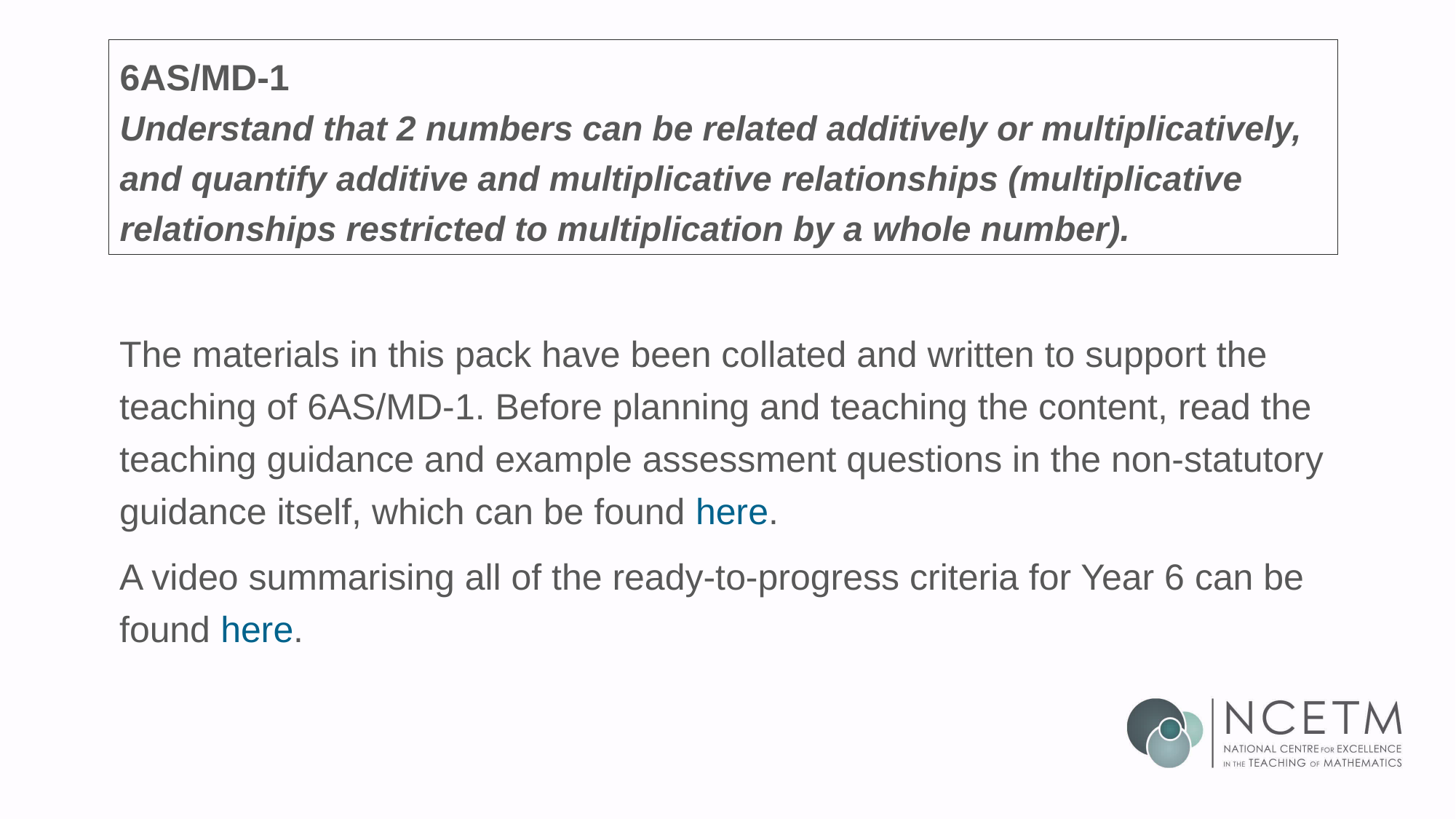

# 6AS/MD-1 Understand that 2 numbers can be related additively or multiplicatively, and quantify additive and multiplicative relationships (multiplicative relationships restricted to multiplication by a whole number).
The materials in this pack have been collated and written to support the teaching of 6AS/MD-1. Before planning and teaching the content, read the teaching guidance and example assessment questions in the non-statutory guidance itself, which can be found here.
A video summarising all of the ready-to-progress criteria for Year 6 can be found here.